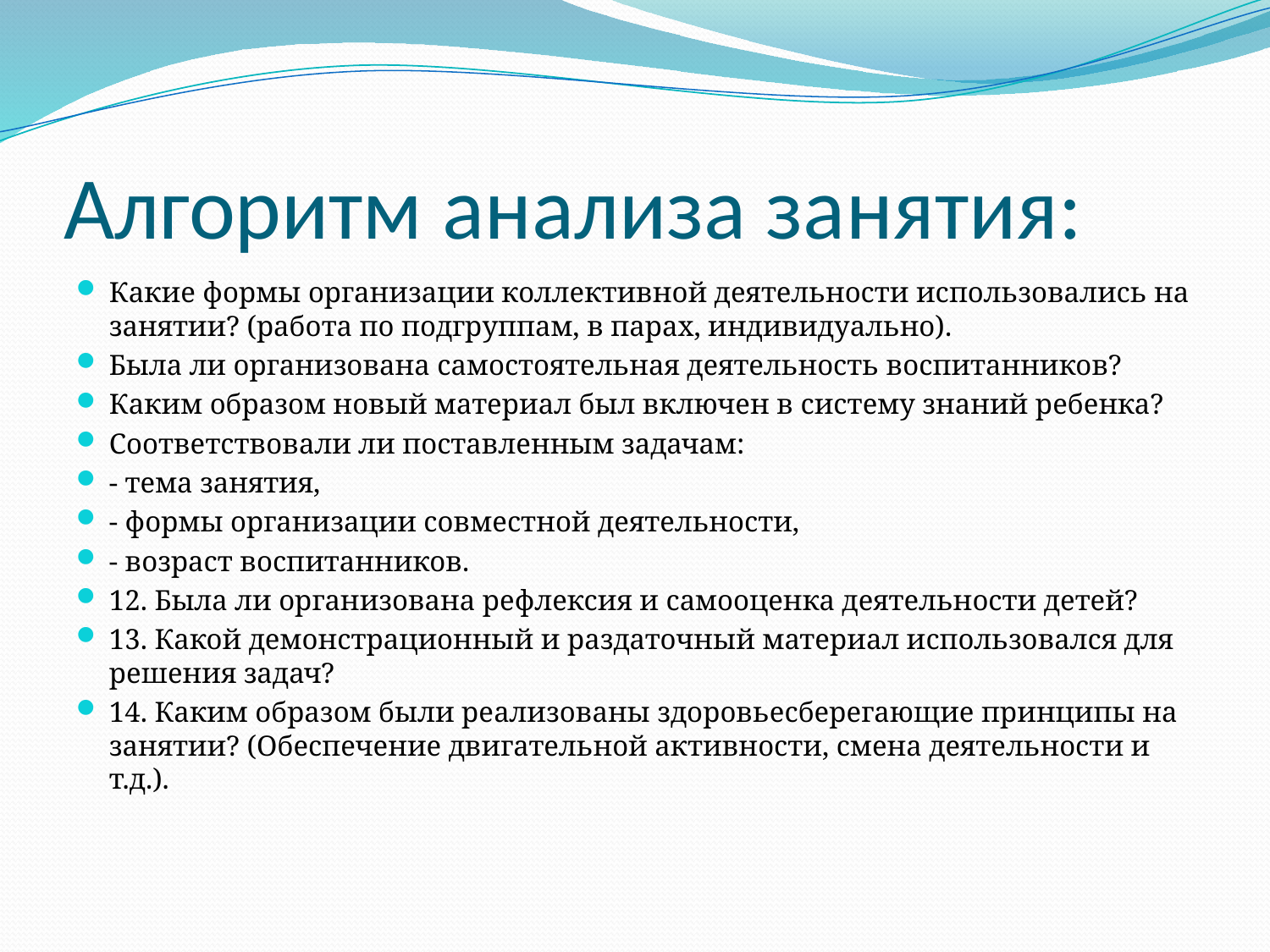

# Алгоритм анализа занятия:
Какие формы организации коллективной деятельности использовались на занятии? (работа по подгруппам, в парах, индивидуально).
Была ли организована самостоятельная деятельность воспитанников?
Каким образом новый материал был включен в систему знаний ребенка?
Соответствовали ли поставленным задачам:
- тема занятия,
- формы организации совместной деятельности,
- возраст воспитанников.
12. Была ли организована рефлексия и самооценка деятельности детей?
13. Какой демонстрационный и раздаточный материал использовался для решения задач?
14. Каким образом были реализованы здоровьесберегающие принципы на занятии? (Обеспечение двигательной активности, смена деятельности и т.д.).